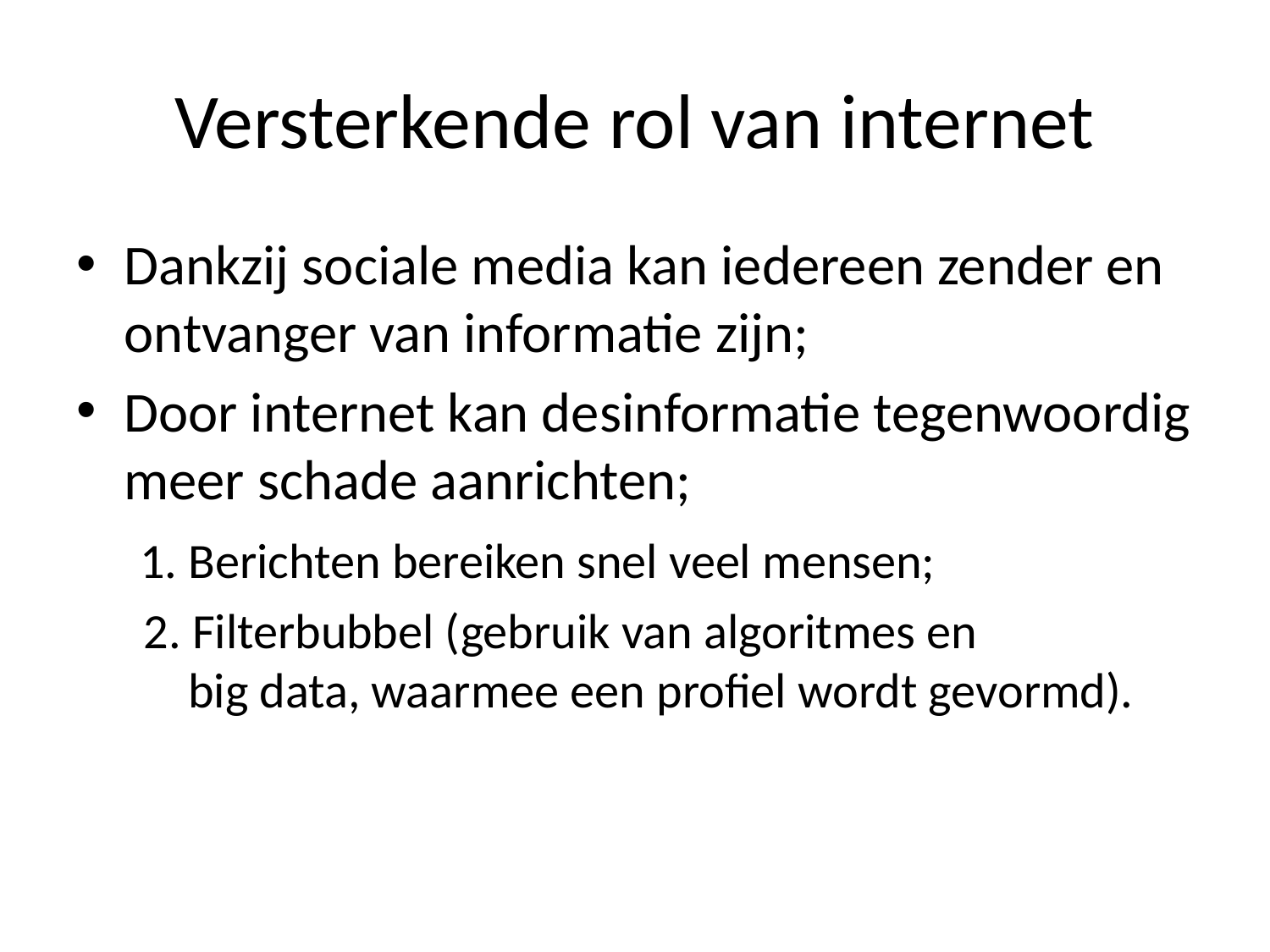

# Versterkende rol van internet
Dankzij sociale media kan iedereen zender en ontvanger van informatie zijn;
Door internet kan desinformatie tegenwoordig meer schade aanrichten;
     1. Berichten bereiken snel veel mensen;
      2. Filterbubbel (gebruik van algoritmes en
          big data, waarmee een profiel wordt gevormd).